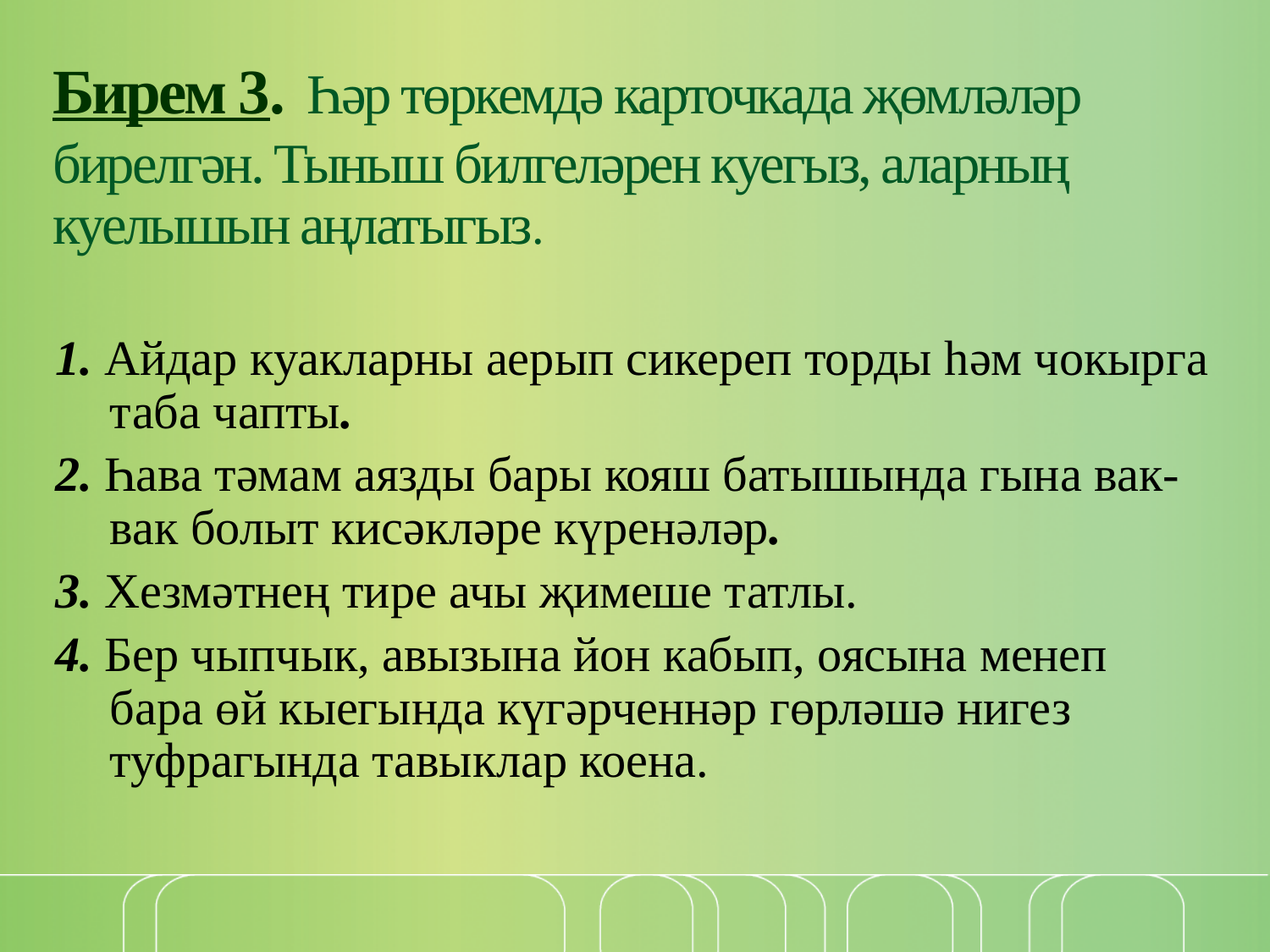

# Бирем 3. Һәр төркемдә карточкада җөмләләр бирелгән. Тыныш билгеләрен куегыз, аларның куелышын аңлатыгыз.

1. Айдар куакларны аерып сикереп торды һәм чокырга таба чапты.
2. Һава тәмам аязды бары кояш батышында гына вак-вак болыт кисәкләре күренәләр.
3. Хезмәтнең тире ачы җимеше татлы.
4. Бер чыпчык, авызына йон кабып, оясына менеп бара өй кыегында күгәрченнәр гөрләшә нигез туфрагында тавыклар коена.